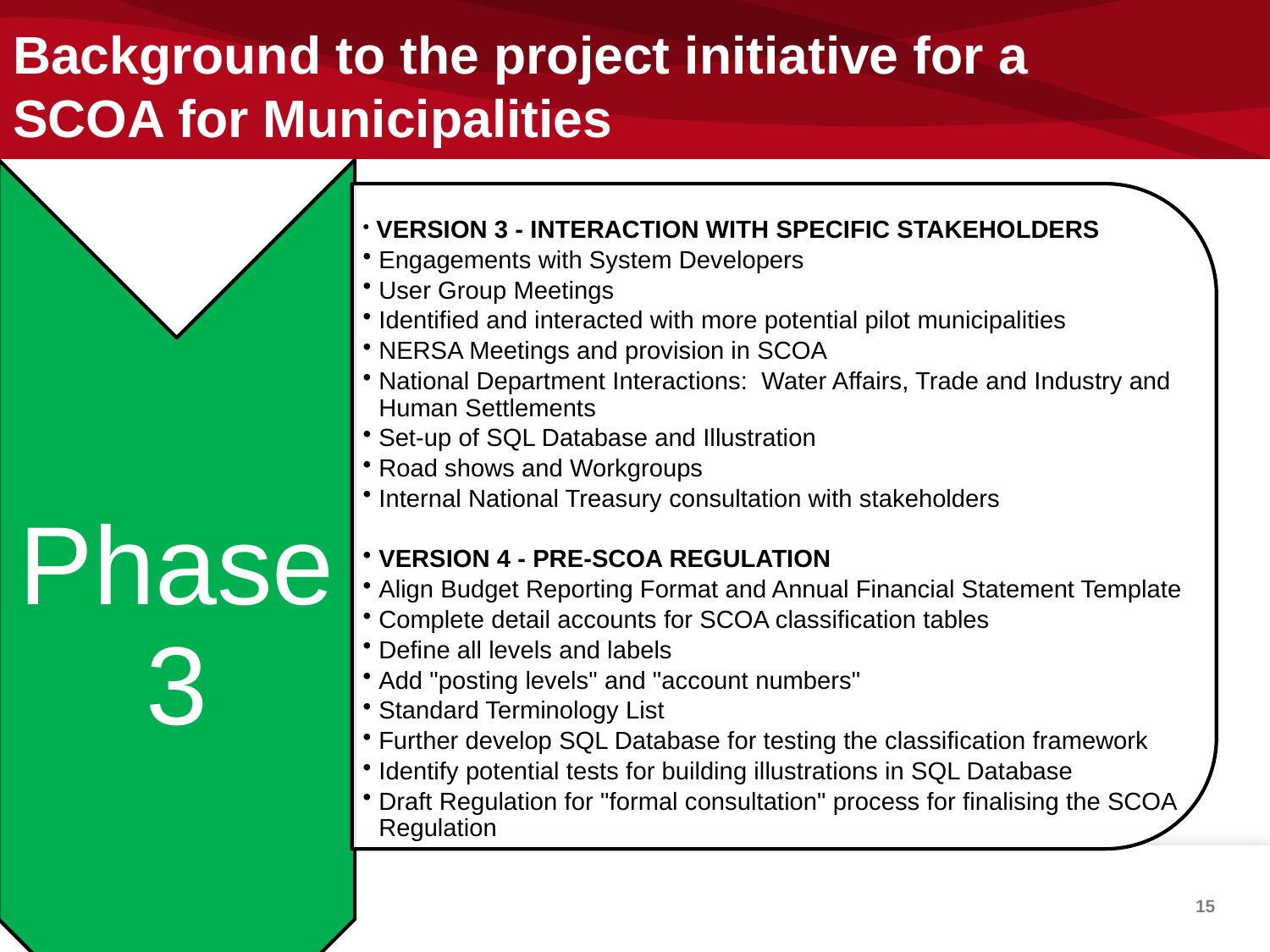

# Background to the project initiative for a SCOA for Municipalities
Phase 3
 VERSION 3 - INTERACTION WITH SPECIFIC STAKEHOLDERS
Engagements with System Developers
User Group Meetings
Identified and interacted with more potential pilot municipalities
NERSA Meetings and provision in SCOA
National Department Interactions:  Water Affairs, Trade and Industry and Human Settlements
Set-up of SQL Database and Illustration
Road shows and Workgroups
Internal National Treasury consultation with stakeholders

VERSION 4 - PRE-SCOA REGULATION
Align Budget Reporting Format and Annual Financial Statement Template
Complete detail accounts for SCOA classification tables
Define all levels and labels
Add "posting levels" and "account numbers"
Standard Terminology List
Further develop SQL Database for testing the classification framework
Identify potential tests for building illustrations in SQL Database
Draft Regulation for "formal consultation" process for finalising the SCOA Regulation

15